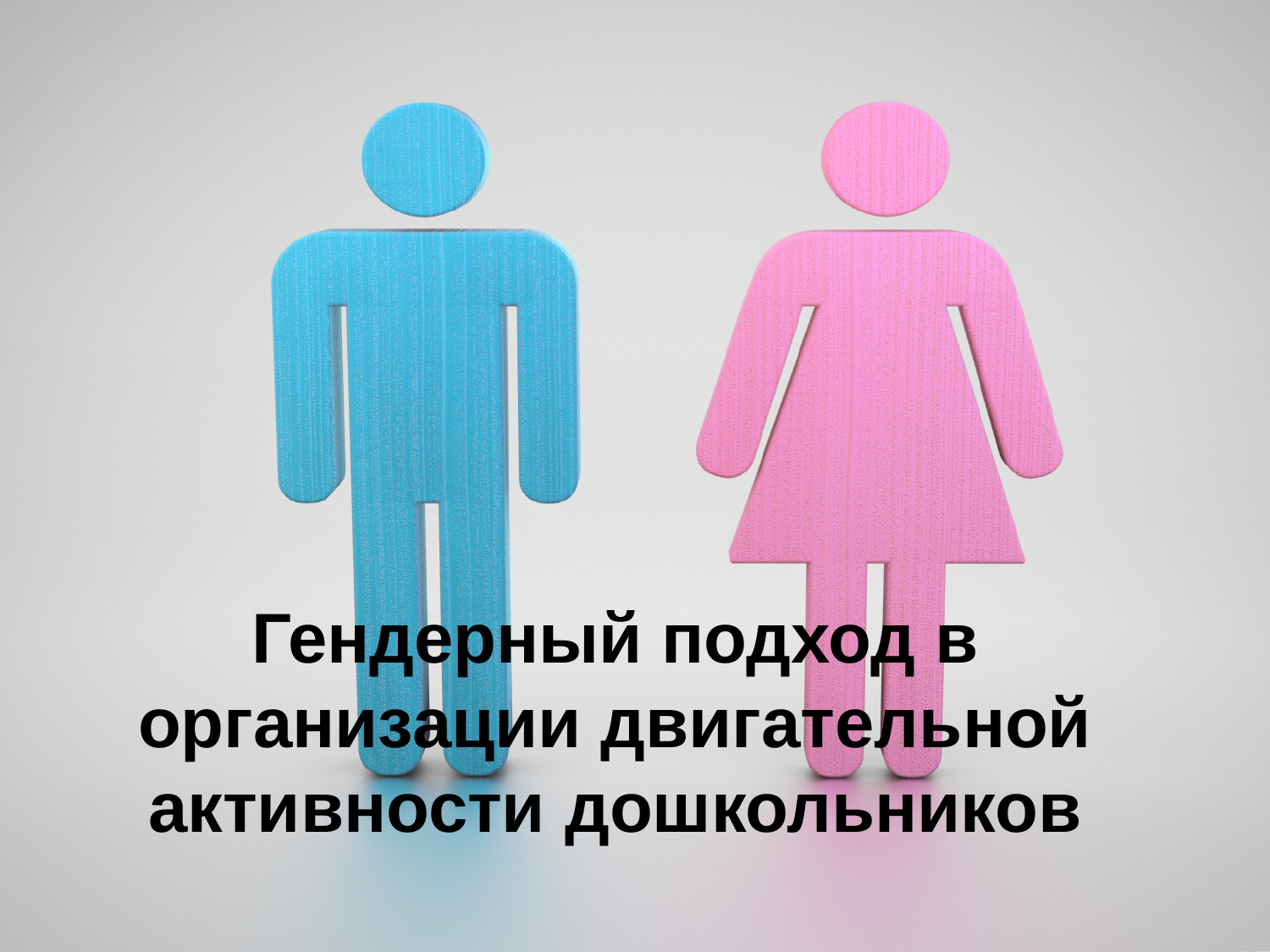

Гендерный подход в организации двигательной активности дошкольников